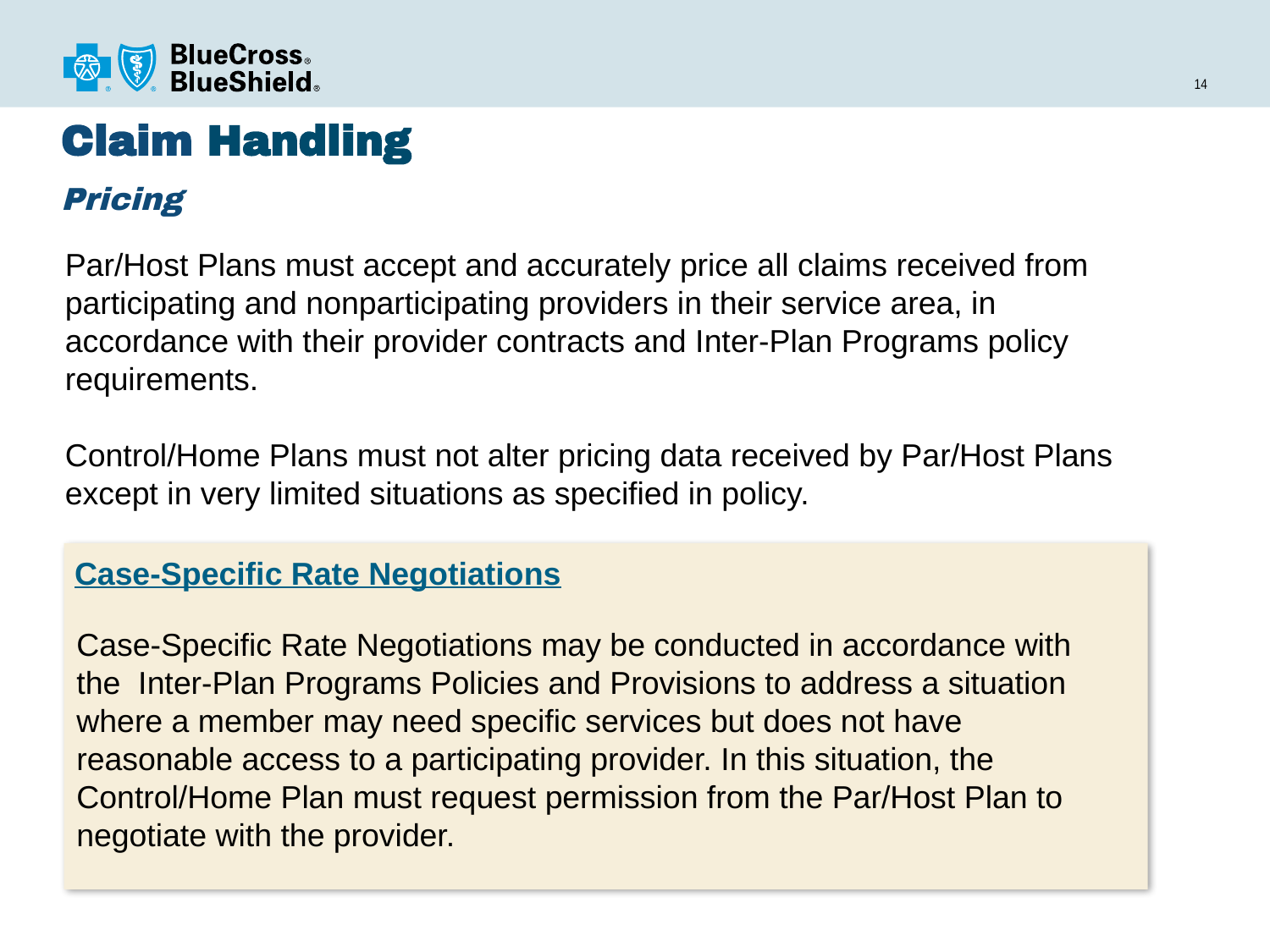

# Claim Handling Pricing
Par/Host Plans must accept and accurately price all claims received from participating and nonparticipating providers in their service area, in accordance with their provider contracts and Inter-Plan Programs policy requirements.

Control/Home Plans must not alter pricing data received by Par/Host Plans except in very limited situations as specified in policy.

Case-Specific Rate Negotiations
Case-Specific Rate Negotiations may be conducted in accordance with the  Inter-Plan Programs Policies and Provisions to address a situation where a member may need specific services but does not have reasonable access to a participating provider. In this situation, the Control/Home Plan must request permission from the Par/Host Plan to negotiate with the provider.